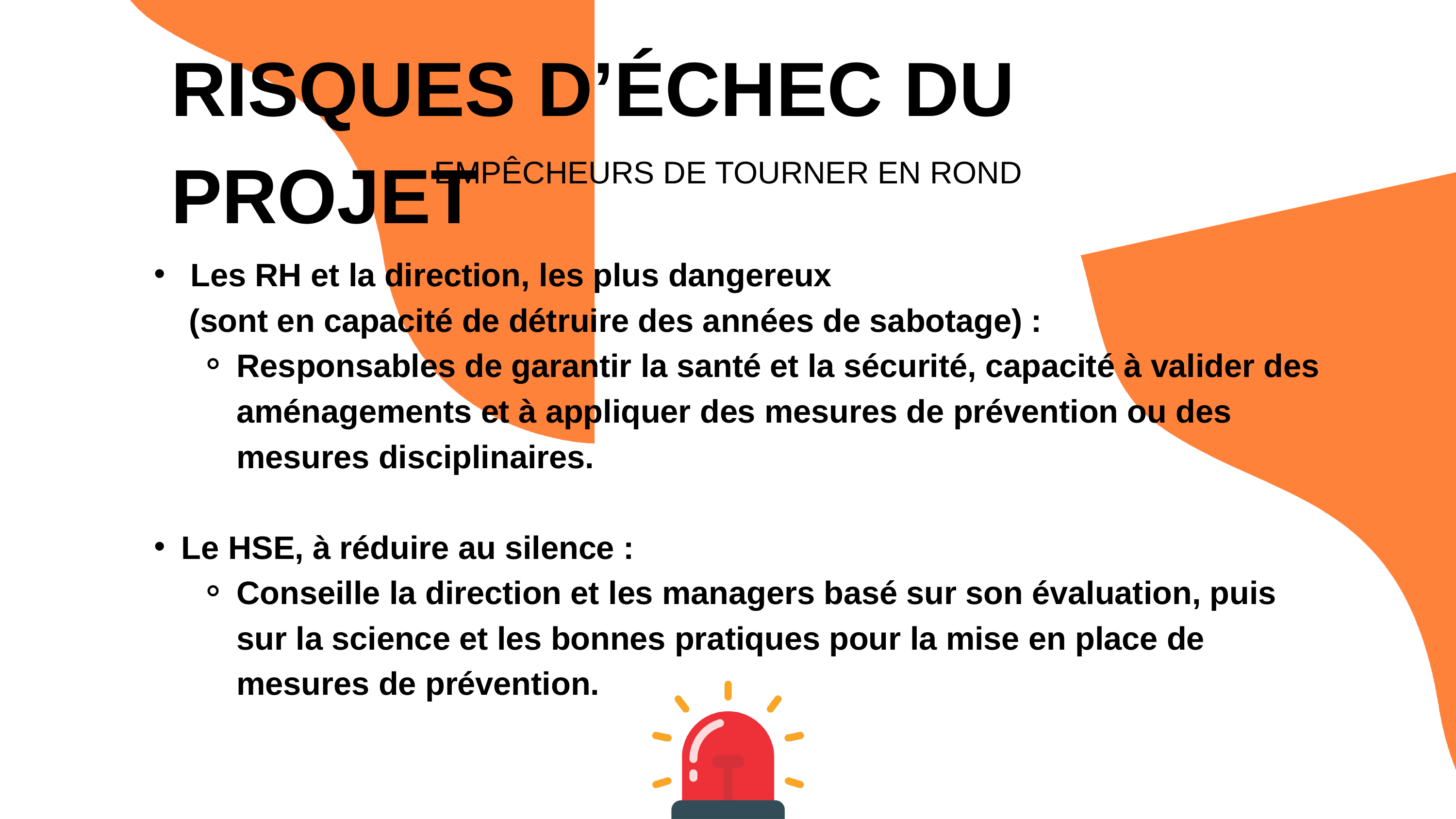

RISQUES D’ÉCHEC DU PROJET
EMPÊCHEURS DE TOURNER EN ROND

 Les RH et la direction, les plus dangereux
       (sont en capacité de détruire des années de sabotage) :​
Responsables de garantir la santé et la sécurité, capacité à valider des aménagements et à appliquer des mesures de prévention ou des mesures disciplinaires.​

Le HSE, à réduire au silence :​
Conseille la direction et les managers basé sur son évaluation, puis sur la science et les bonnes pratiques pour la mise en place de mesures de prévention.​